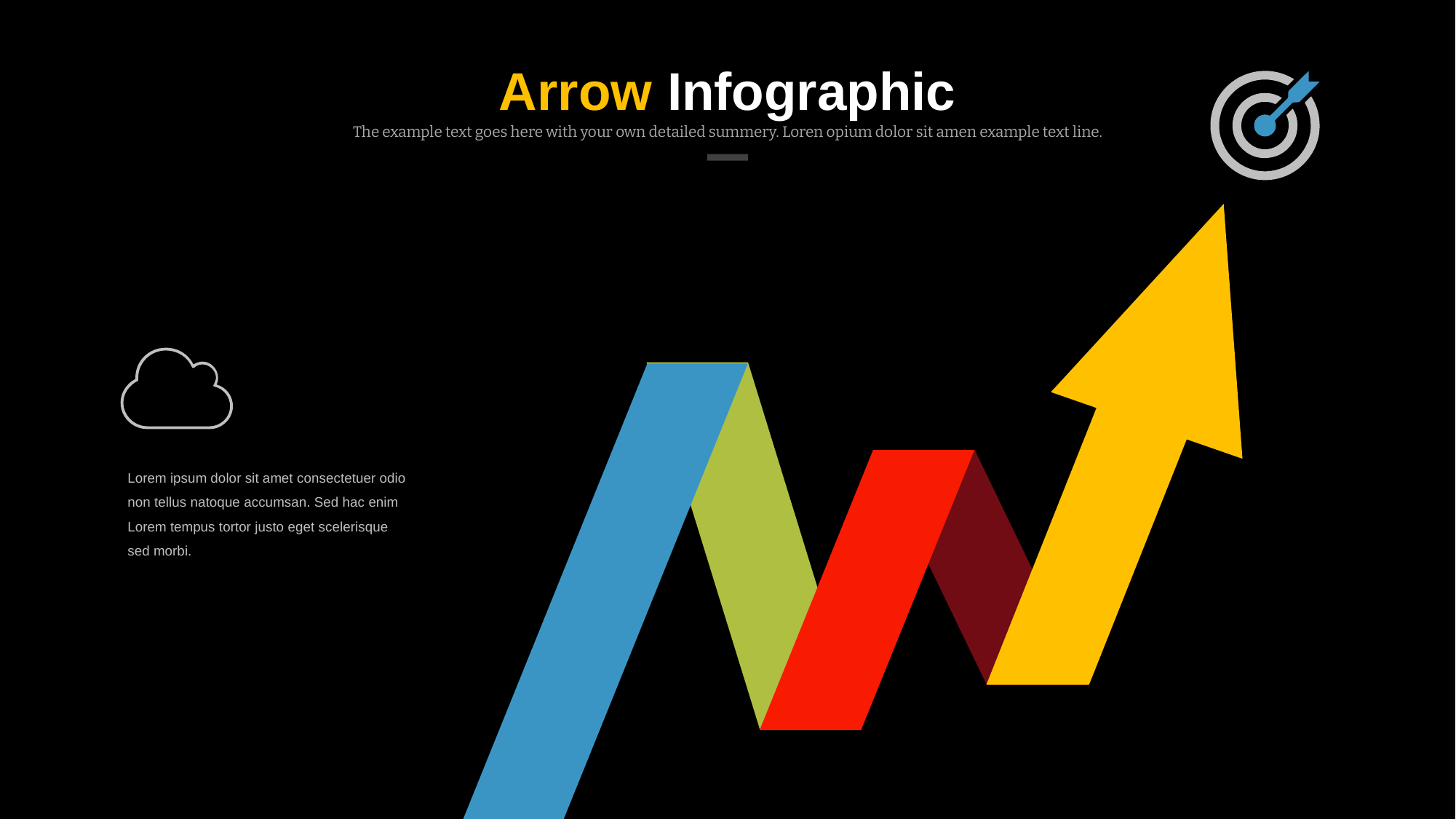

Arrow Infographic

The example text goes here with your own detailed summery. Loren opium dolor sit amen example text line.

Lorem ipsum dolor sit amet consectetuer odio non tellus natoque accumsan. Sed hac enim Lorem tempus tortor justo eget scelerisque sed morbi.